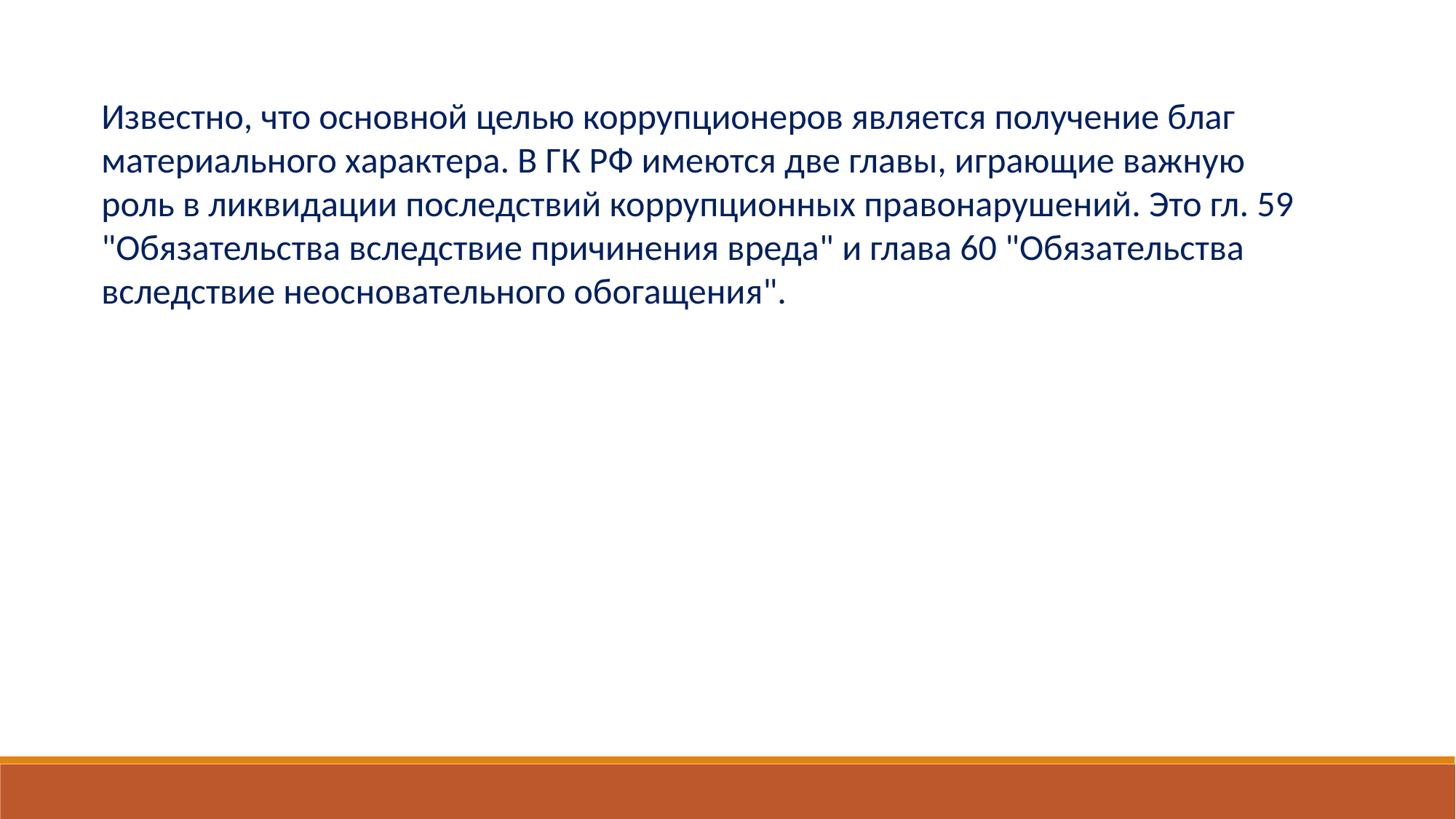

Известно, что основной целью коррупционеров является получение благ материального характера. В ГК РФ имеются две главы, играющие важную роль в ликвидации последствий коррупционных правонарушений. Это гл. 59 "Обязательства вследствие причинения вреда" и глава 60 "Обязательства вследствие неосновательного обогащения".